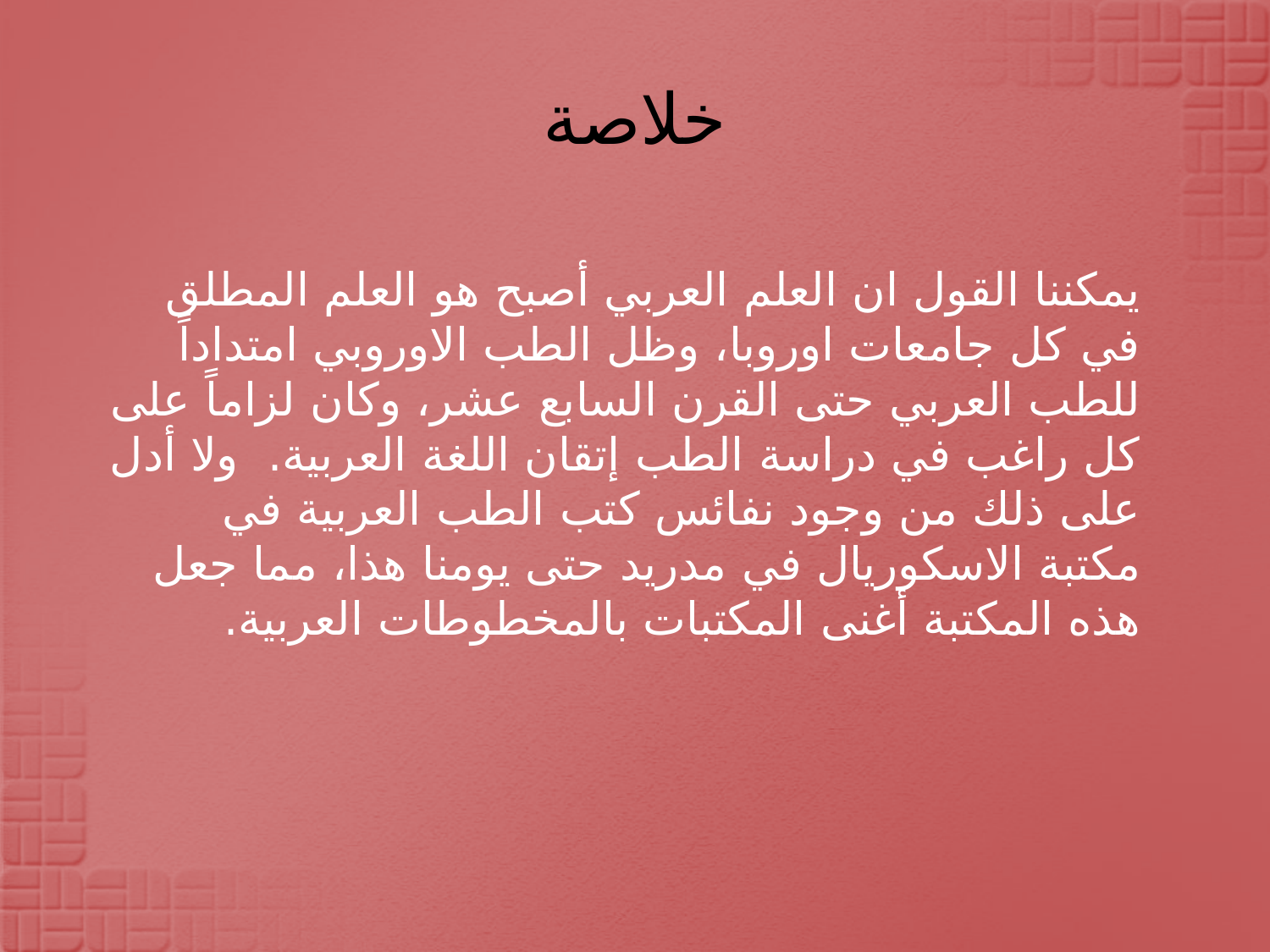

# خلاصة
يمكننا القول ان العلم العربي أصبح هو العلم المطلق في كل جامعات اوروبا، وظل الطب الاوروبي امتداداً للطب العربي حتى القرن السابع عشر، وكان لزاماً على كل راغب في دراسة الطب إتقان اللغة العربية.  ولا أدل على ذلك من وجود نفائس كتب الطب العربية في مكتبة الاسكوريال في مدريد حتى يومنا هذا، مما جعل هذه المكتبة أغنى المكتبات بالمخطوطات العربية.